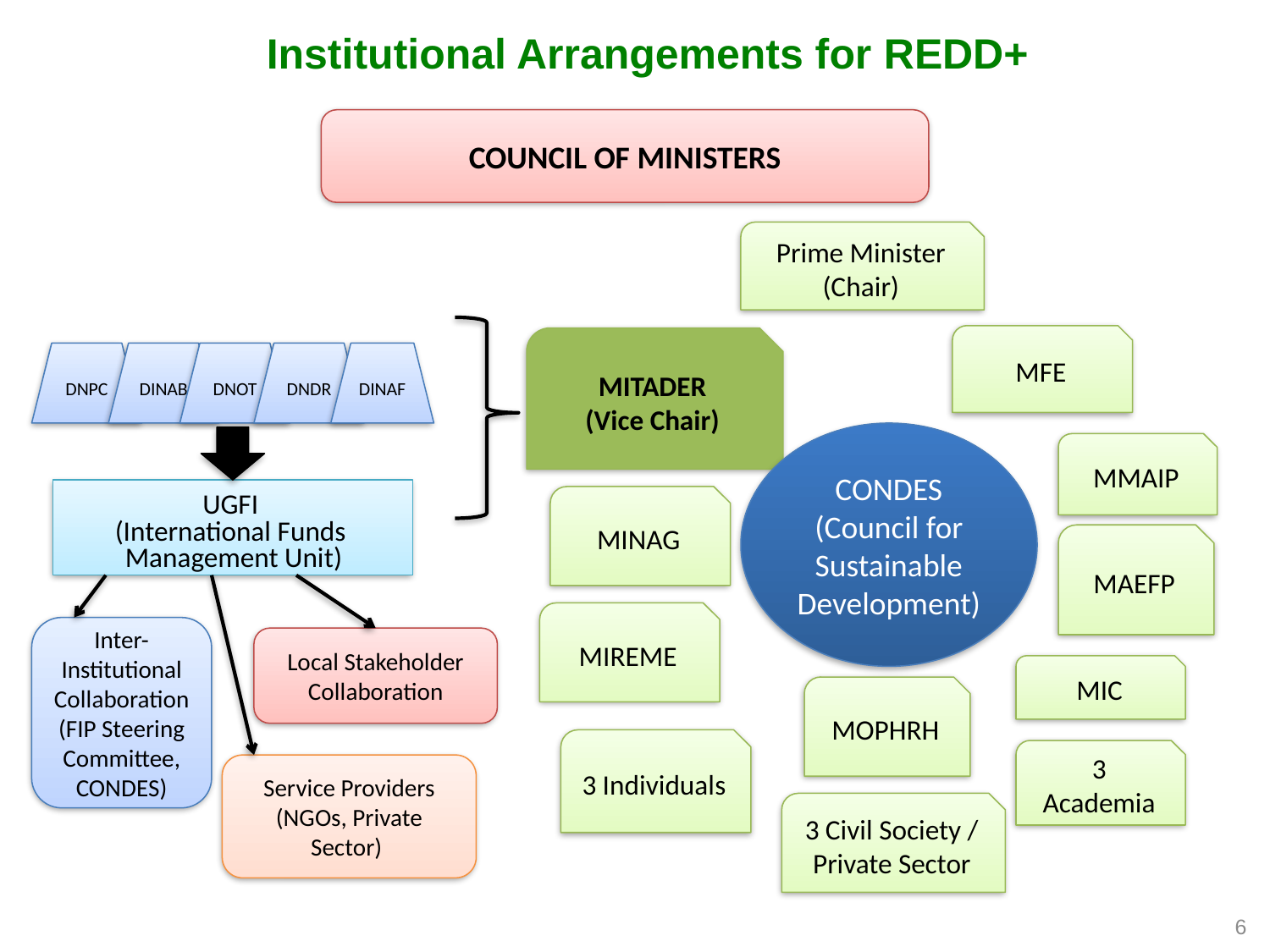

Institutional Arrangements for REDD+
COUNCIL OF MINISTERS
Prime Minister
(Chair)

MFE
MITADER
(Vice Chair)
DNPC
DINAB
DNOT
DNDR
DINAF
CONDES (Council for Sustainable Development)

MMAIP

MINAG
UGFI
(International Funds
Management Unit)
MAEFP
MIREME
Inter-Institutional Collaboration (FIP Steering Committee, CONDES)
Local Stakeholder Collaboration
MIC
MOPHRH
3 Individuals
3 Academia
Service Providers (NGOs, Private Sector)
3 Civil Society / Private Sector
6